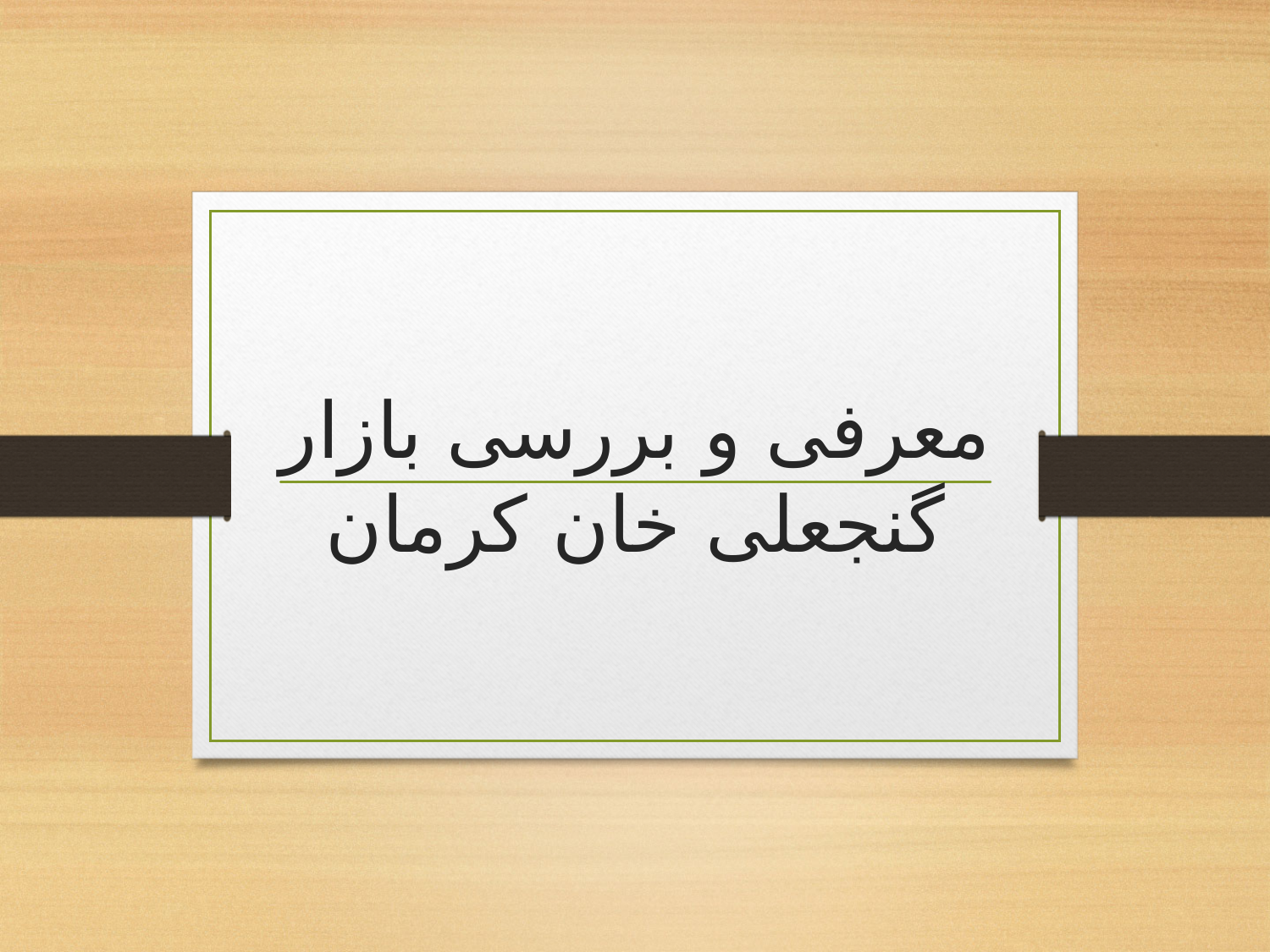

# معرفی و بررسی بازار گنجعلی خان کرمان